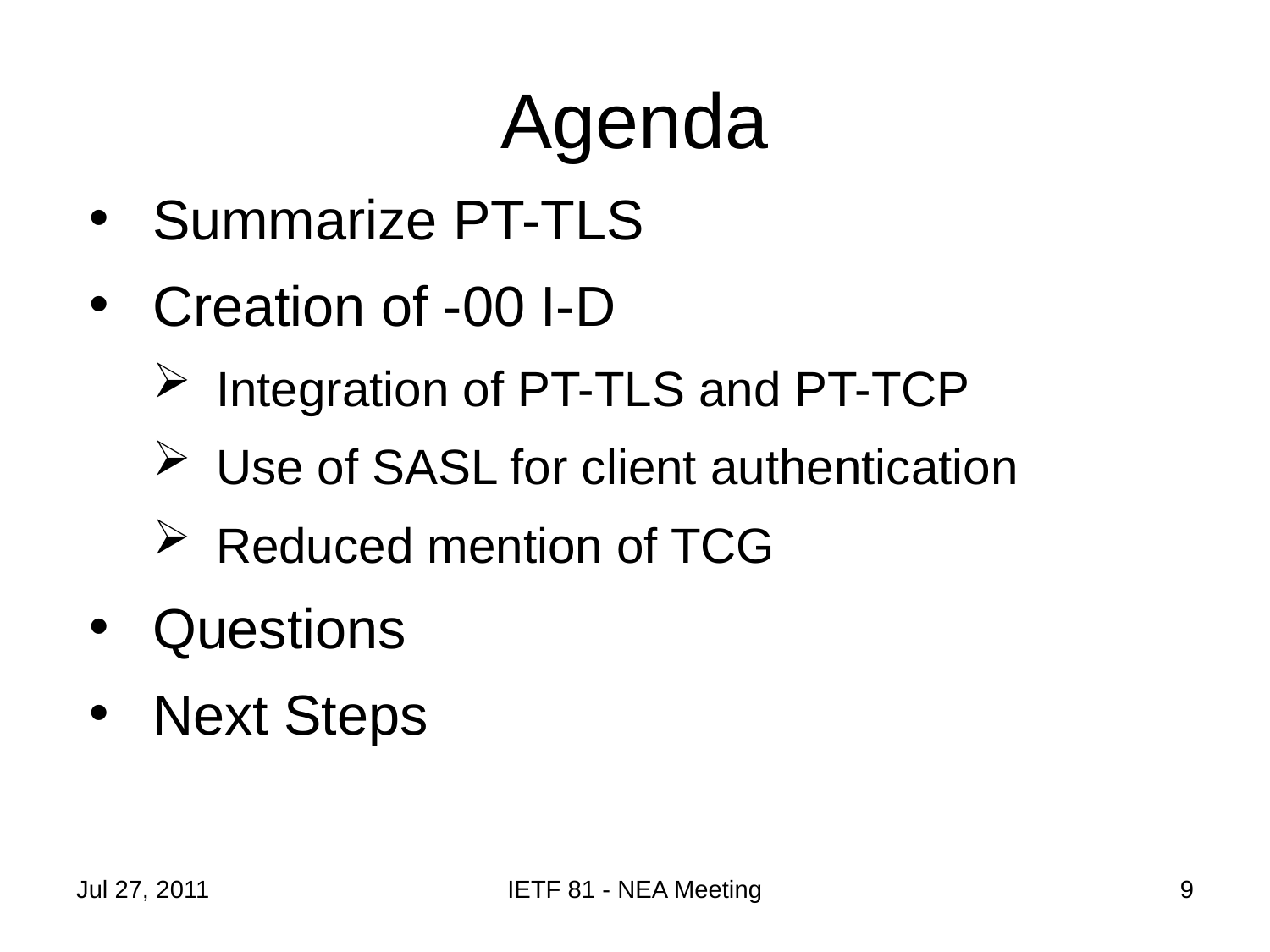

# Agenda
Summarize PT-TLS
Creation of -00 I-D
Integration of PT-TLS and PT-TCP
Use of SASL for client authentication
Reduced mention of TCG
Questions
Next Steps
Jul 27, 2011
IETF 81 - NEA Meeting
9